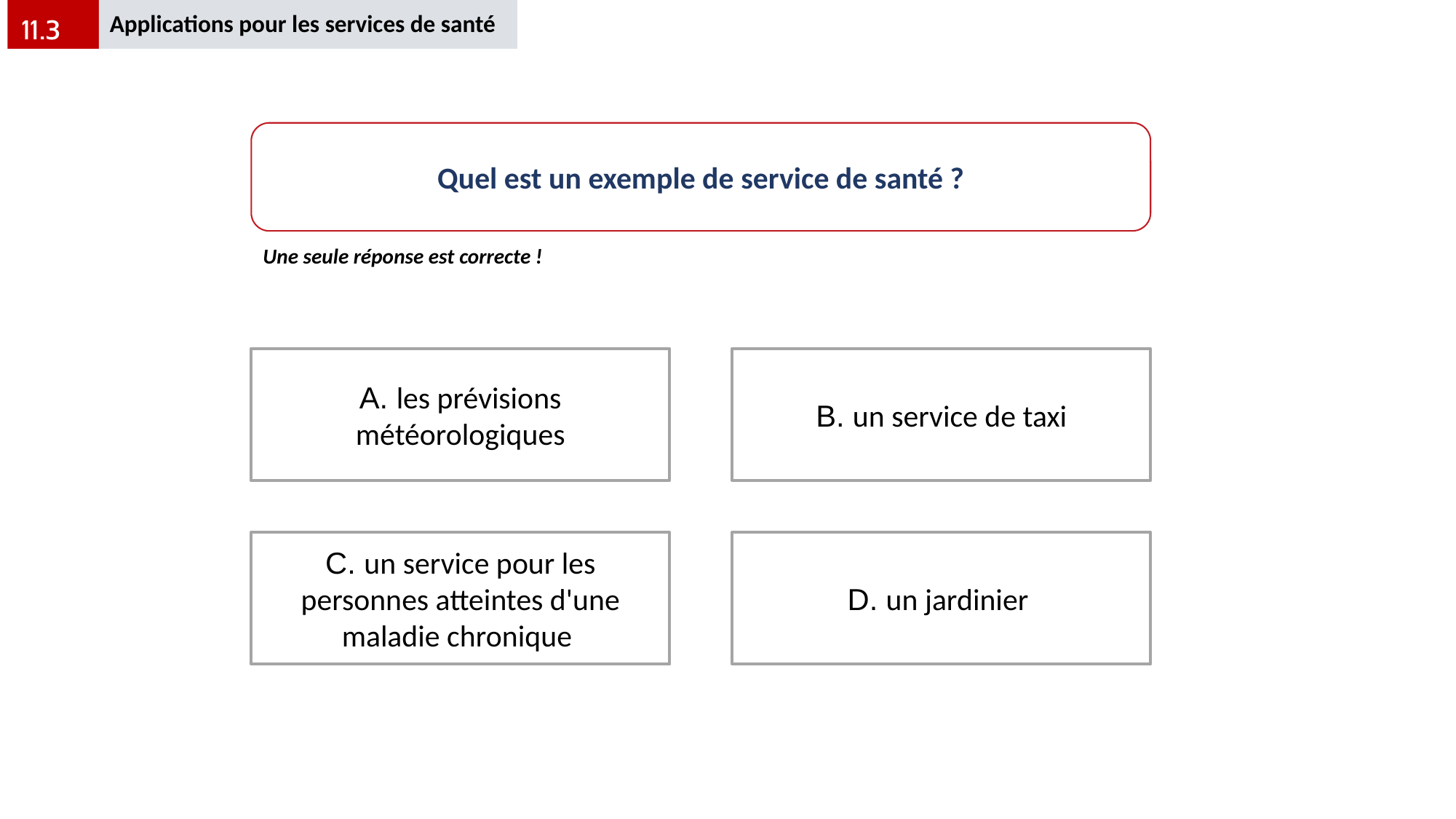

Applications pour les services de santé
11.3
Quel est un exemple de service de santé ?
Une seule réponse est correcte !
B. un service de taxi
A. les prévisions météorologiques
C. un service pour les personnes atteintes d'une maladie chronique
D. un jardinier